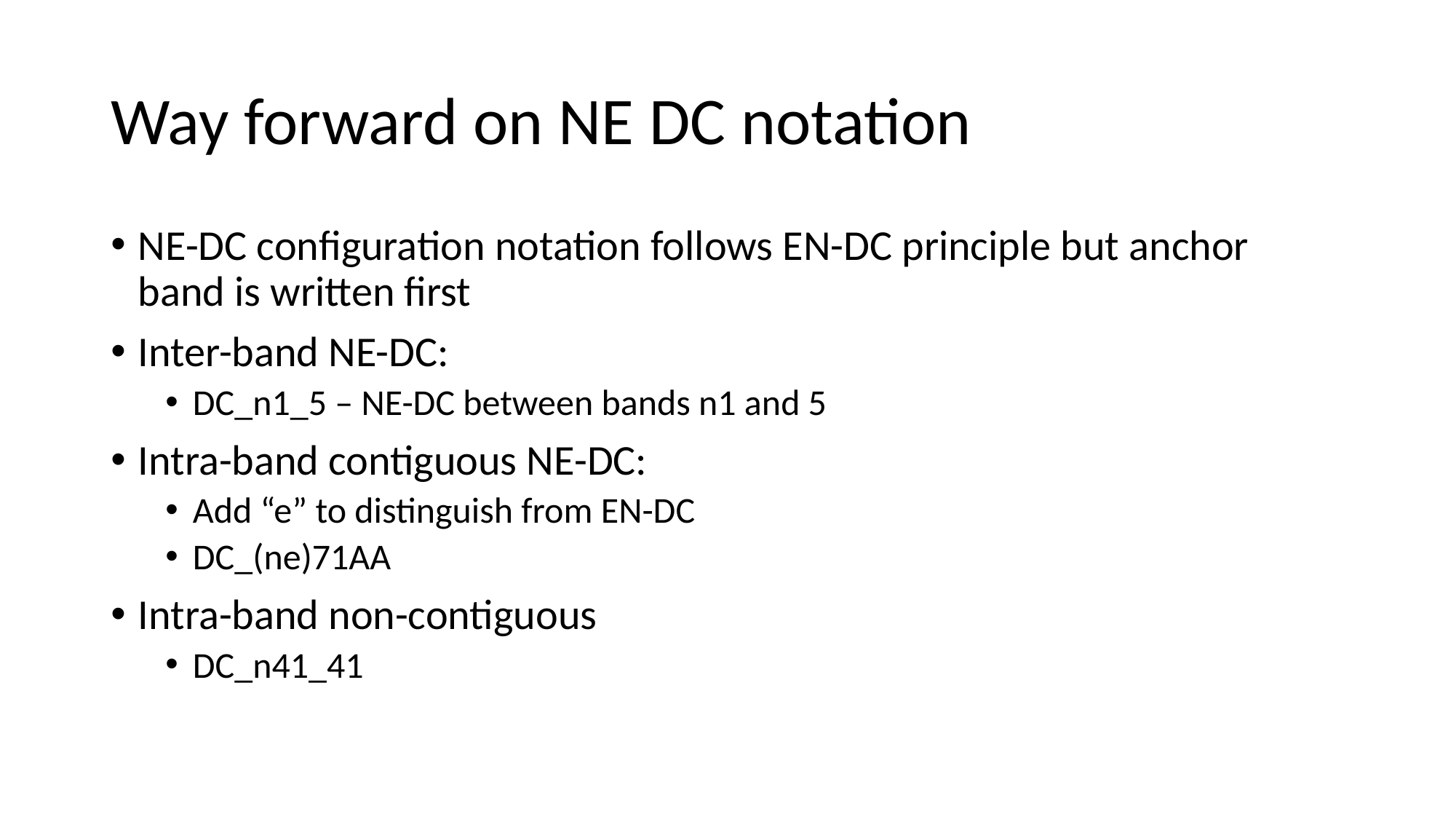

# Way forward on NE DC notation
NE-DC configuration notation follows EN-DC principle but anchor band is written first
Inter-band NE-DC:
DC_n1_5 – NE-DC between bands n1 and 5
Intra-band contiguous NE-DC:
Add “e” to distinguish from EN-DC
DC_(ne)71AA
Intra-band non-contiguous
DC_n41_41